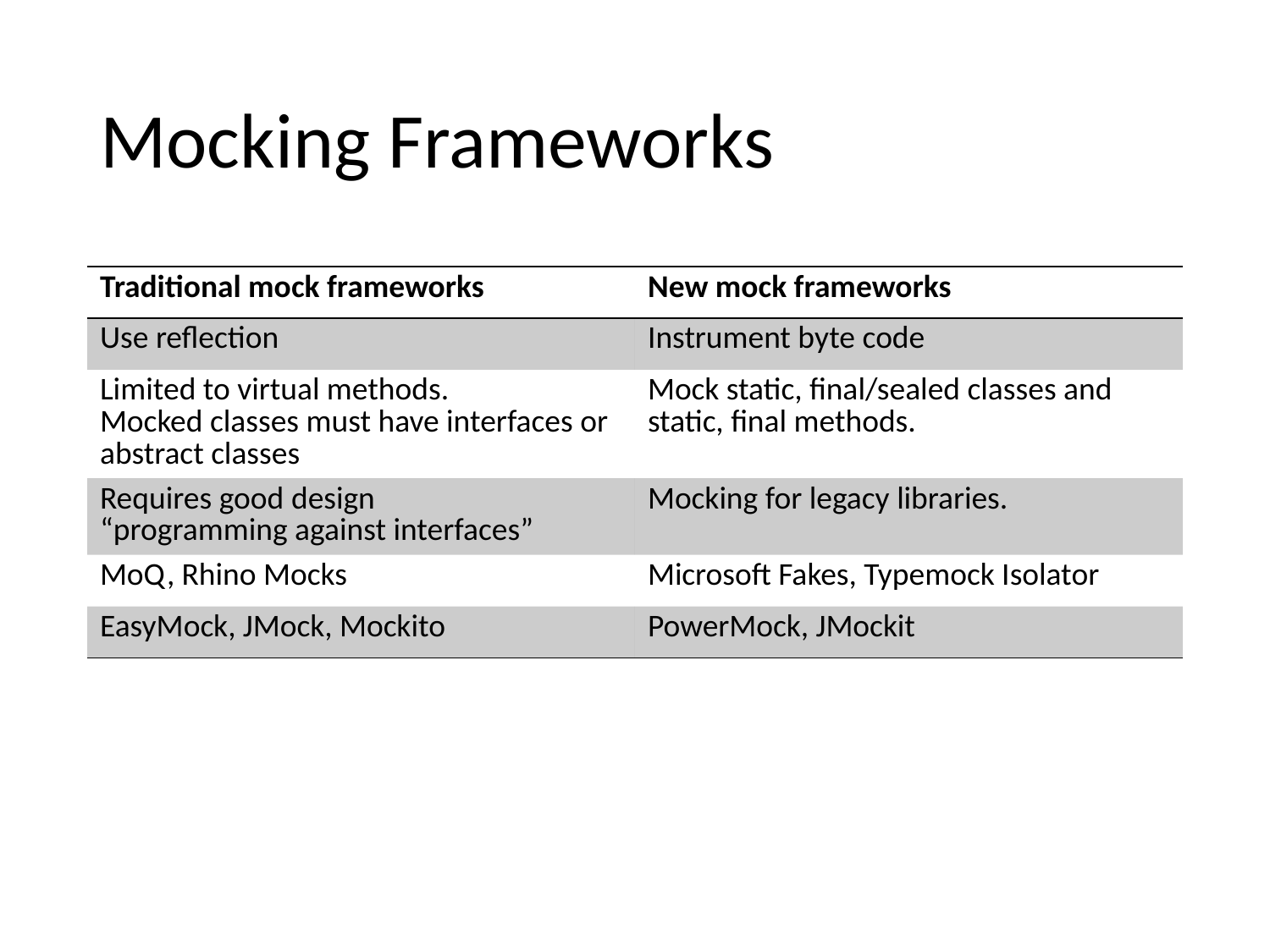

# Mocking Frameworks
| Traditional mock frameworks | New mock frameworks |
| --- | --- |
| Use reflection | Instrument byte code |
| Limited to virtual methods. Mocked classes must have interfaces or abstract classes | Mock static, final/sealed classes and static, final methods. |
| Requires good design “programming against interfaces” | Mocking for legacy libraries. |
| MoQ, Rhino Mocks | Microsoft Fakes, Typemock Isolator |
| EasyMock, JMock, Mockito | PowerMock, JMockit |